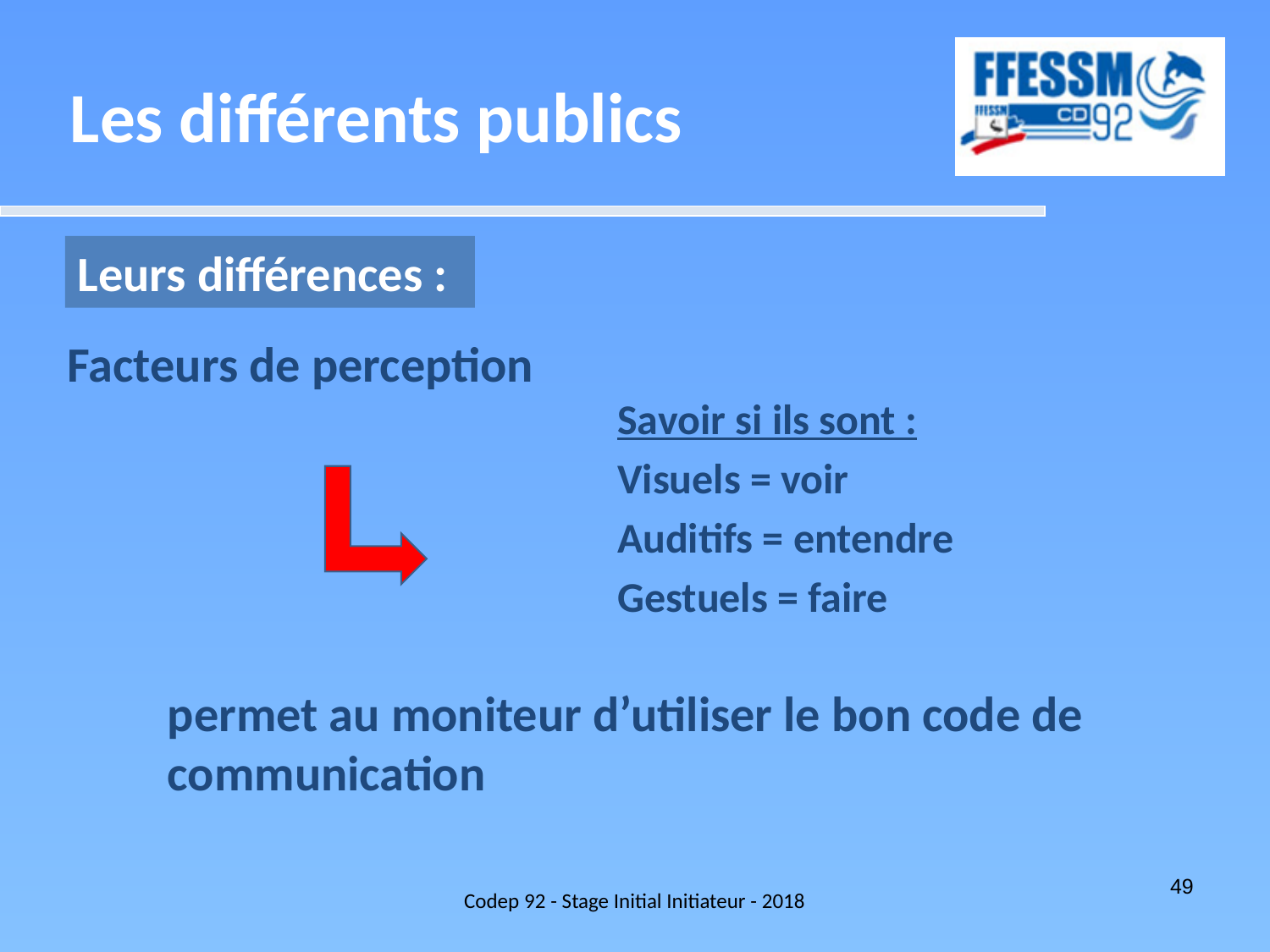

Les différents publics
Leurs différences :
Facteurs de perception
Savoir si ils sont :
Visuels = voir
Auditifs = entendre
Gestuels = faire

permet au moniteur d’utiliser le bon code de communication

Codep 92 - Stage Initial Initiateur - 2018
49